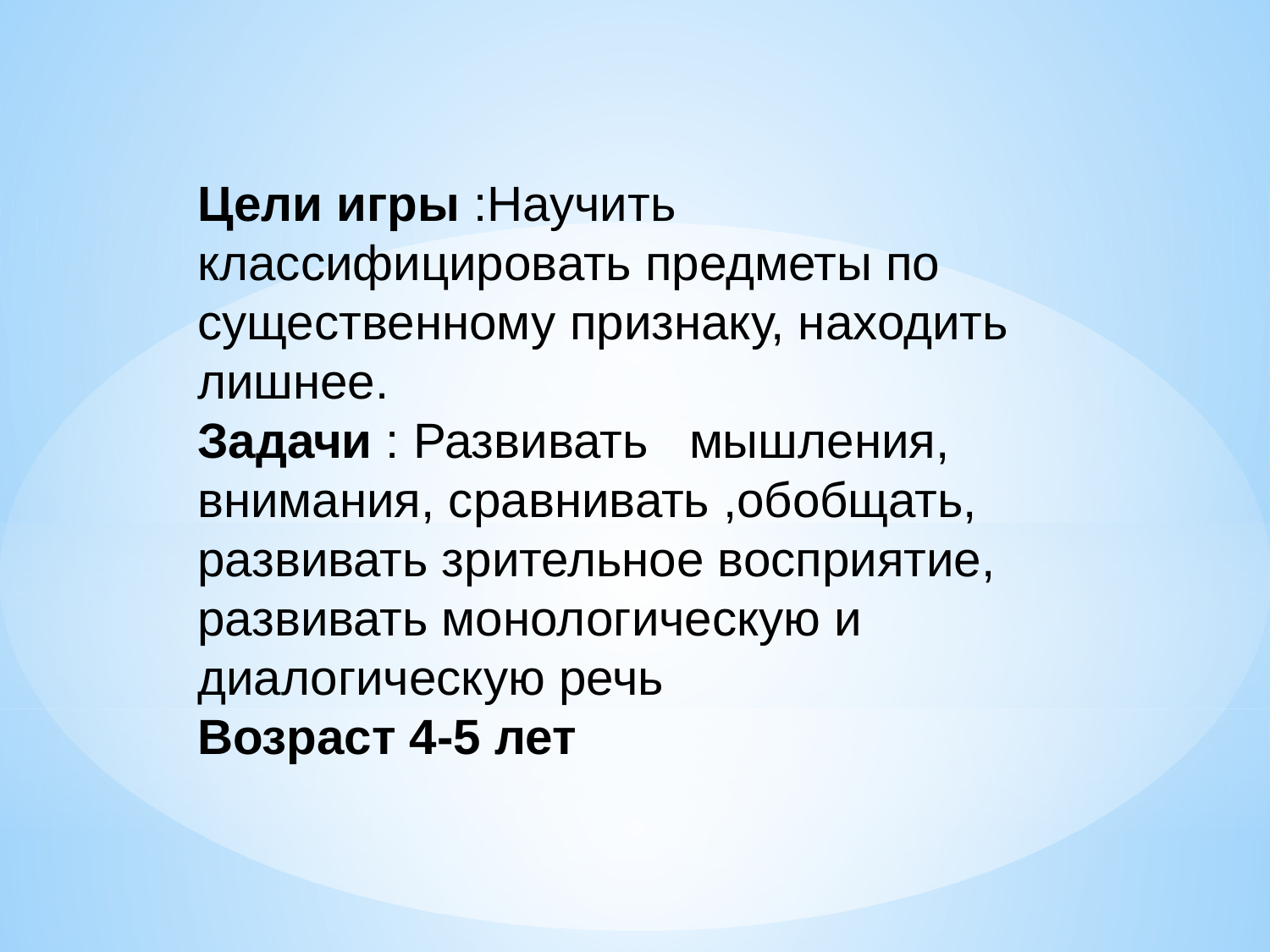

Цели игры :Научить классифицировать предметы по существенному признаку, находить лишнее.
Задачи : Развивать   мышления, внимания, сравнивать ,обобщать, развивать зрительное восприятие, развивать монологическую и диалогическую речь
Возраст 4-5 лет